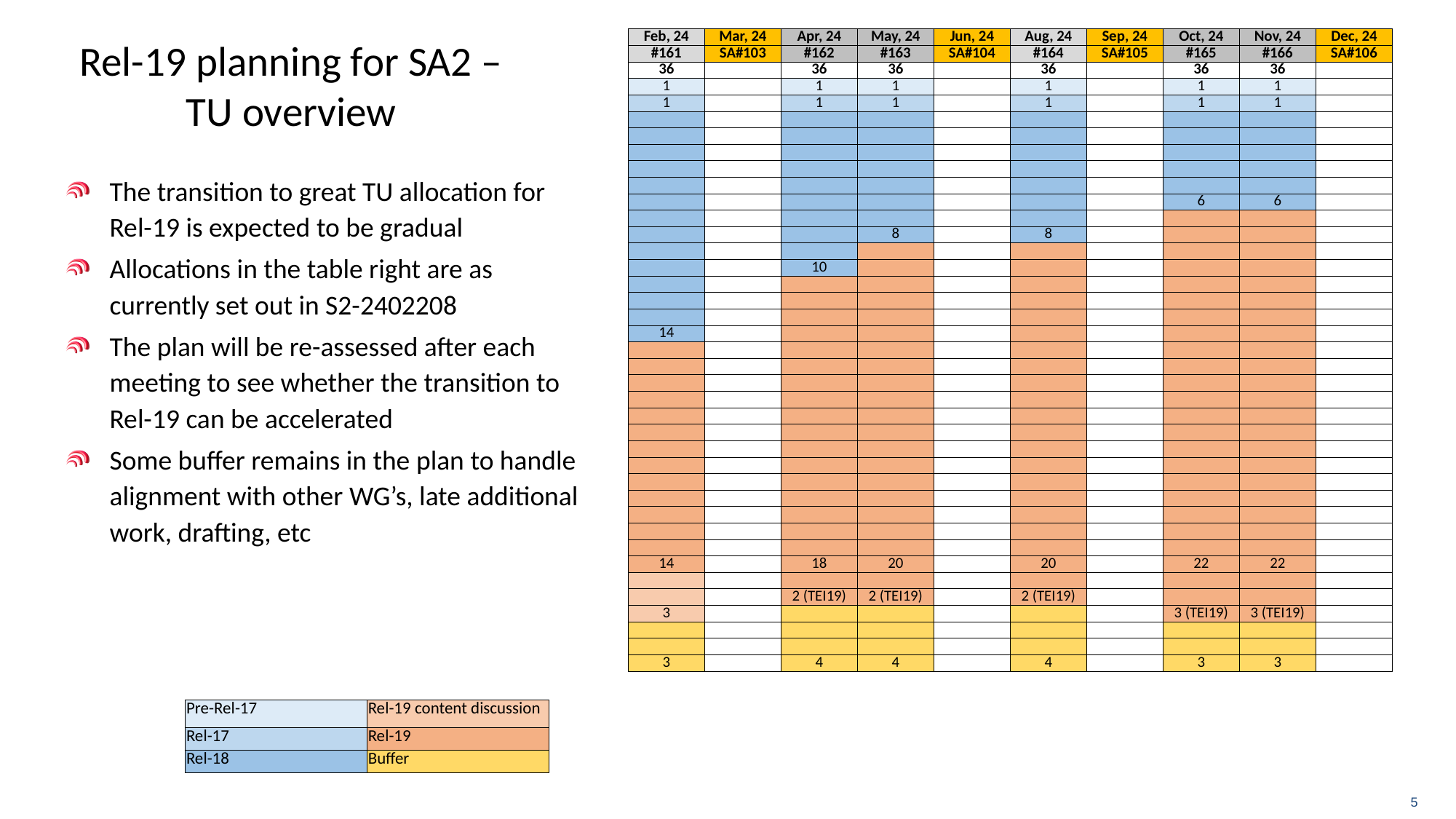

# Rel-19 planning for SA2 – TU overview
| Feb, 24 | Mar, 24 | Apr, 24 | May, 24 | Jun, 24 | Aug, 24 | Sep, 24 | Oct, 24 | Nov, 24 | Dec, 24 |
| --- | --- | --- | --- | --- | --- | --- | --- | --- | --- |
| #161 | SA#103 | #162 | #163 | SA#104 | #164 | SA#105 | #165 | #166 | SA#106 |
| 36 |  | 36 | 36 |  | 36 |  | 36 | 36 |  |
| 1 |  | 1 | 1 |  | 1 |  | 1 | 1 |  |
| 1 |  | 1 | 1 |  | 1 |  | 1 | 1 |  |
|  |  |  |  |  |  |  |  |  |  |
|  |  |  |  |  |  |  |  |  |  |
|  |  |  |  |  |  |  |  |  |  |
|  |  |  |  |  |  |  |  |  |  |
|  |  |  |  |  |  |  |  |  |  |
|  |  |  |  |  |  |  | 6 | 6 |  |
|  |  |  |  |  |  |  |  |  |  |
|  |  |  | 8 |  | 8 |  |  |  |  |
|  |  |  |  |  |  |  |  |  |  |
|  |  | 10 |  |  |  |  |  |  |  |
|  |  |  |  |  |  |  |  |  |  |
|  |  |  |  |  |  |  |  |  |  |
|  |  |  |  |  |  |  |  |  |  |
| 14 |  |  |  |  |  |  |  |  |  |
|  |  |  |  |  |  |  |  |  |  |
|  |  |  |  |  |  |  |  |  |  |
|  |  |  |  |  |  |  |  |  |  |
|  |  |  |  |  |  |  |  |  |  |
|  |  |  |  |  |  |  |  |  |  |
|  |  |  |  |  |  |  |  |  |  |
|  |  |  |  |  |  |  |  |  |  |
|  |  |  |  |  |  |  |  |  |  |
|  |  |  |  |  |  |  |  |  |  |
|  |  |  |  |  |  |  |  |  |  |
|  |  |  |  |  |  |  |  |  |  |
|  |  |  |  |  |  |  |  |  |  |
|  |  |  |  |  |  |  |  |  |  |
| 14 |  | 18 | 20 |  | 20 |  | 22 | 22 |  |
|  |  |  |  |  |  |  |  |  |  |
|  |  | 2 (TEI19) | 2 (TEI19) |  | 2 (TEI19) |  |  |  |  |
| 3 |  |  |  |  |  |  | 3 (TEI19) | 3 (TEI19) |  |
|  |  |  |  |  |  |  |  |  |  |
|  |  |  |  |  |  |  |  |  |  |
| 3 |  | 4 | 4 |  | 4 |  | 3 | 3 |  |
The transition to great TU allocation for Rel-19 is expected to be gradual
Allocations in the table right are as currently set out in S2-2402208
The plan will be re-assessed after each meeting to see whether the transition to Rel-19 can be accelerated
Some buffer remains in the plan to handle alignment with other WG’s, late additional work, drafting, etc

| Pre-Rel-17 | Rel-19 content discussion |
| --- | --- |
| Rel-17 | Rel-19 |
| Rel-18 | Buffer |